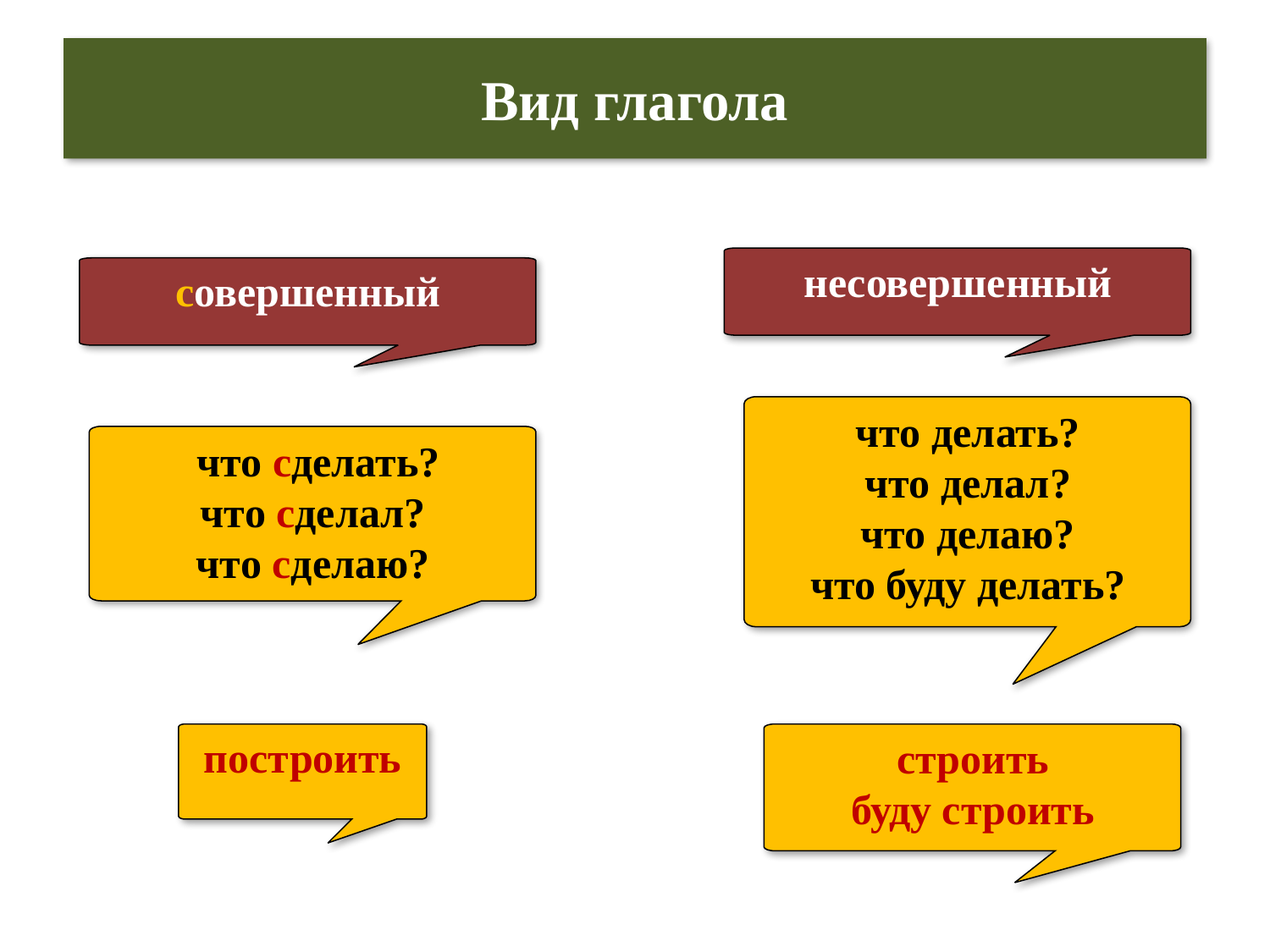

# Вид глагола
несовершенный
совершенный
что делать?
что делал?
что делаю?
что буду делать?

 что сделать?
что сделал?
что сделаю?

построить
строить
буду строить